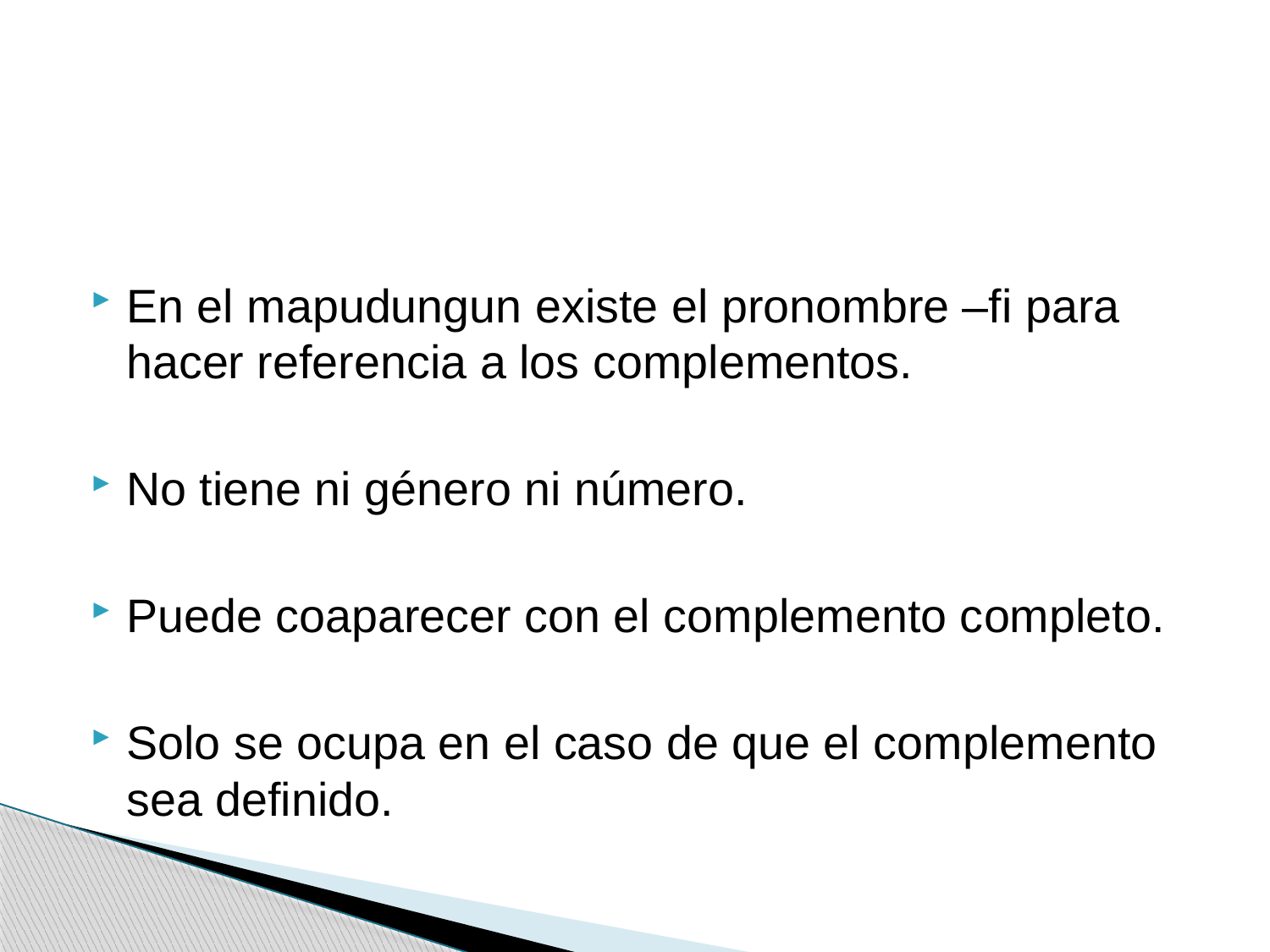

#

En el mapudungun existe el pronombre –fi para hacer referencia a los complementos.

No tiene ni género ni número.

Puede coaparecer con el complemento completo.

Solo se ocupa en el caso de que el complemento sea definido.